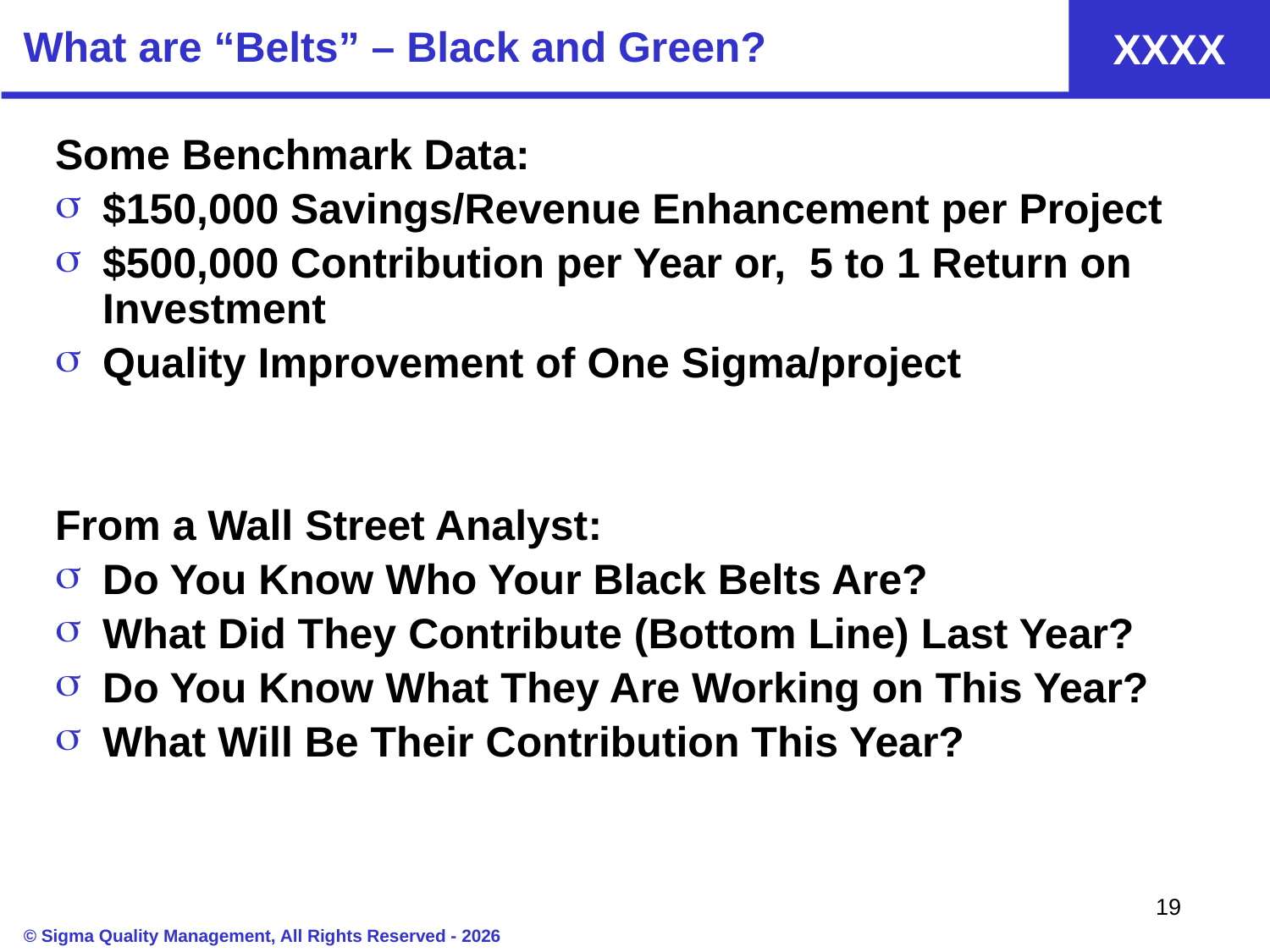

# What are “Belts” – Black and Green?
Some Benchmark Data:
$150,000 Savings/Revenue Enhancement per Project
$500,000 Contribution per Year or,  5 to 1 Return on Investment
Quality Improvement of One Sigma/project

From a Wall Street Analyst:
Do You Know Who Your Black Belts Are?
What Did They Contribute (Bottom Line) Last Year?
Do You Know What They Are Working on This Year?
What Will Be Their Contribution This Year?